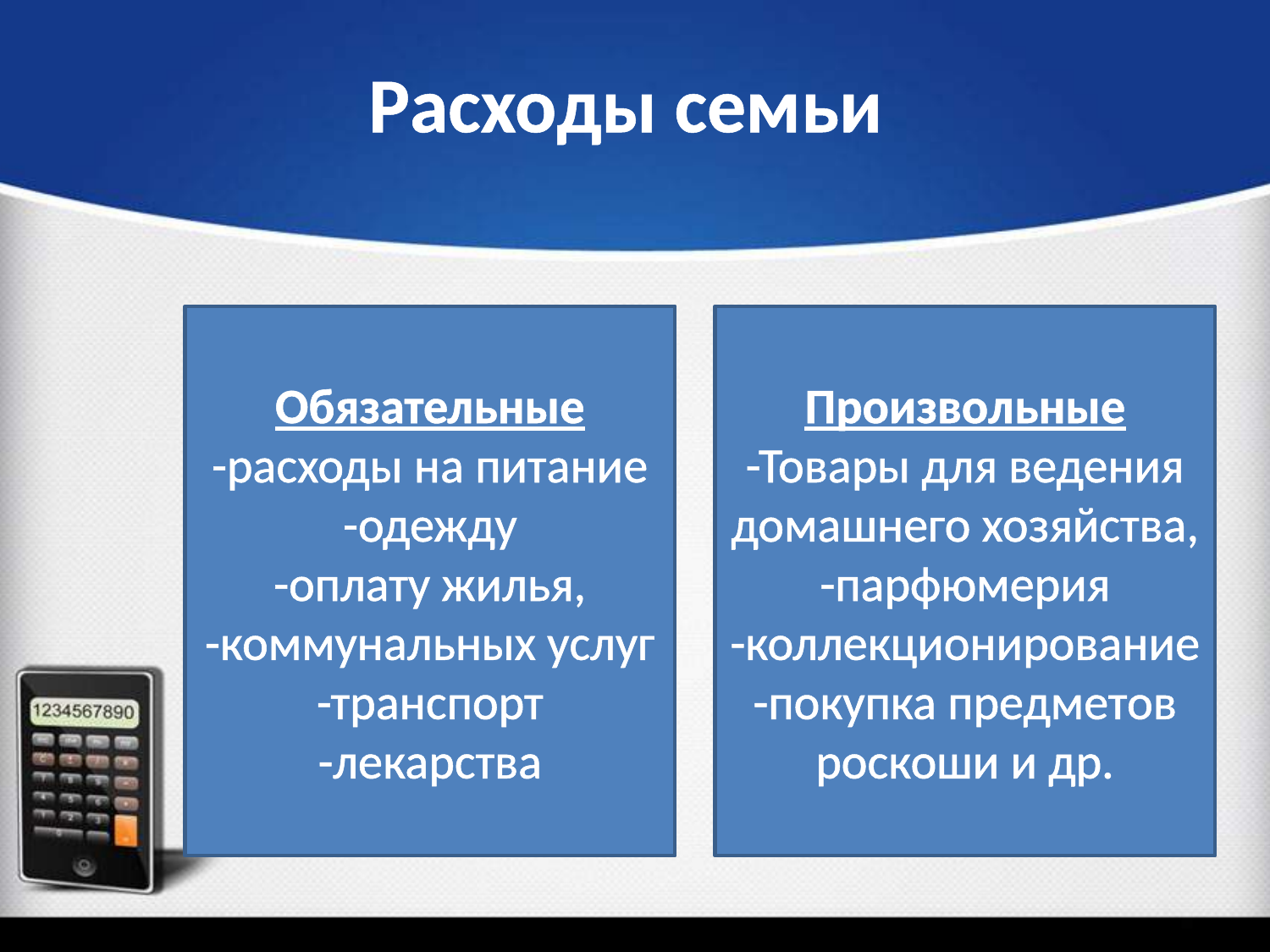

# Расходы семьи
Обязательные
-расходы на питание
-одежду
-оплату жилья,
-коммунальных услуг
-транспорт
-лекарства

Произвольные
-Товары для ведения домашнего хозяйства,
-парфюмерия
-коллекционирование
-покупка предметов роскоши и др.